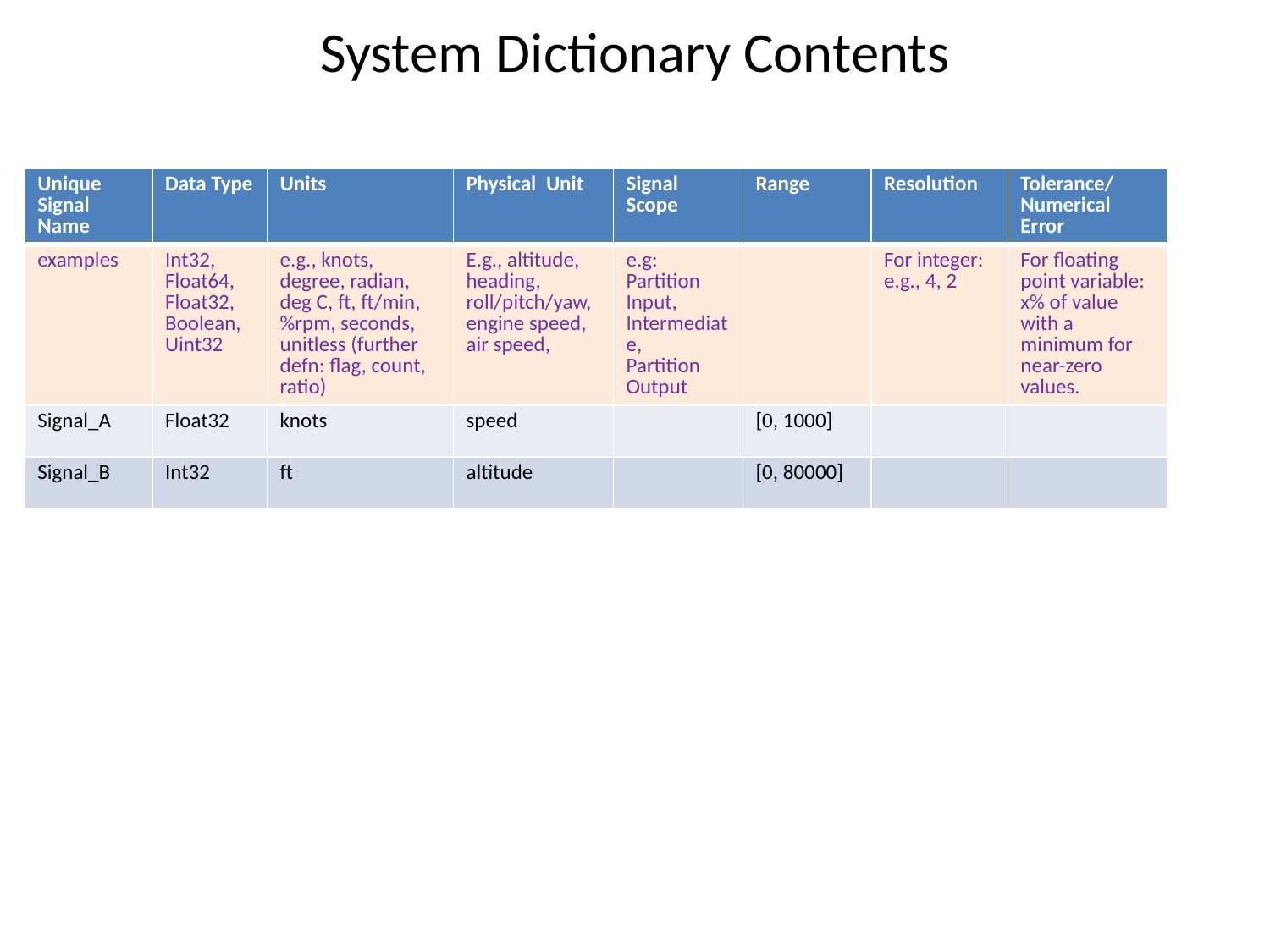

# System Dictionary Contents
| Unique Signal Name | Data Type | Units | Physical Unit | Signal Scope | Range | Resolution | Tolerance/ Numerical Error |
| --- | --- | --- | --- | --- | --- | --- | --- |
| examples | Int32, Float64, Float32, Boolean, Uint32 | e.g., knots, degree, radian, deg C, ft, ft/min, %rpm, seconds, unitless (further defn: flag, count, ratio) | E.g., altitude, heading, roll/pitch/yaw, engine speed, air speed, | e.g: Partition Input, Intermediate, Partition Output |  | For integer: e.g., 4, 2 | For floating point variable: x% of value with a minimum for near-zero values. |
| Signal\_A | Float32 | knots | speed |  | [0, 1000] |  |  |
| Signal\_B | Int32 | ft | altitude |  | [0, 80000] |  |  |